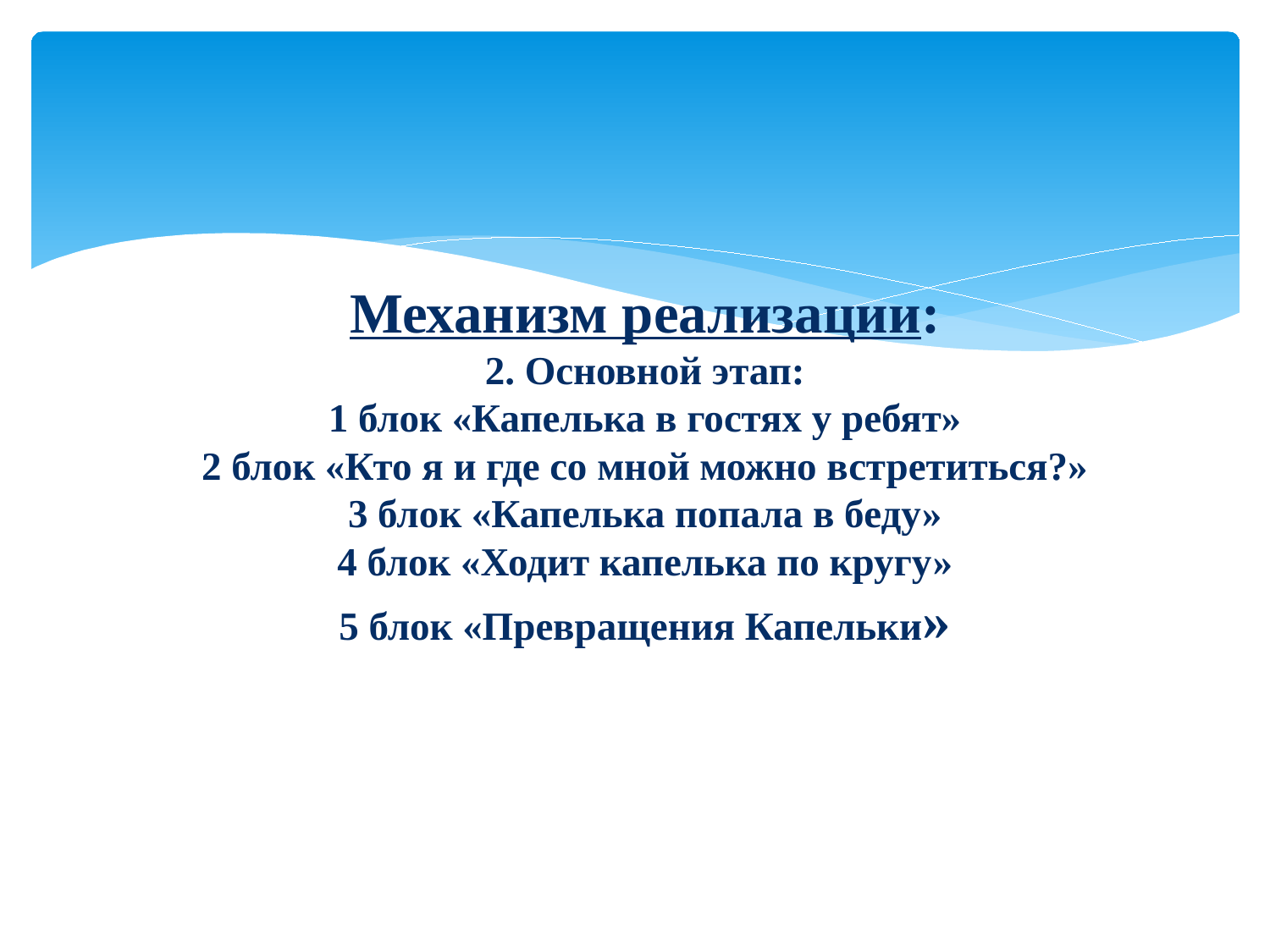

# Механизм реализации: 2. Основной этап: 1 блок «Капелька в гостях у ребят» 2 блок «Кто я и где со мной можно встретиться?» 3 блок «Капелька попала в беду» 4 блок «Ходит капелька по кругу» 5 блок «Превращения Капельки»